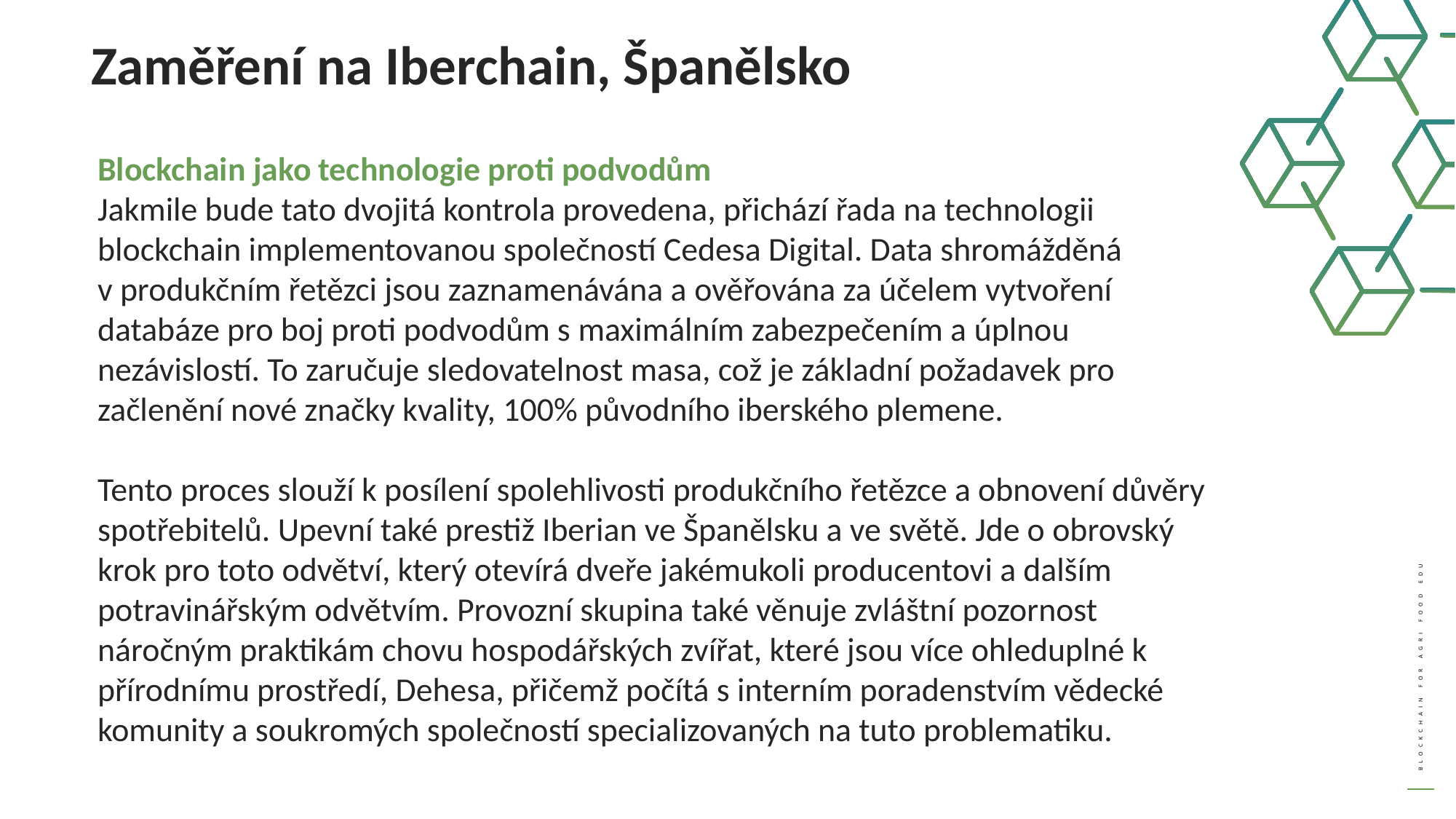

Zaměření na Iberchain, Španělsko
Blockchain jako technologie proti podvodům
Jakmile bude tato dvojitá kontrola provedena, přichází řada na technologii blockchain implementovanou společností Cedesa Digital. Data shromážděná v produkčním řetězci jsou zaznamenávána a ověřována za účelem vytvoření databáze pro boj proti podvodům s maximálním zabezpečením a úplnou nezávislostí. To zaručuje sledovatelnost masa, což je základní požadavek pro začlenění nové značky kvality, 100% původního iberského plemene.

Tento proces slouží k posílení spolehlivosti produkčního řetězce a obnovení důvěry spotřebitelů. Upevní také prestiž Iberian ve Španělsku a ve světě. Jde o obrovský krok pro toto odvětví, který otevírá dveře jakémukoli producentovi a dalším potravinářským odvětvím. Provozní skupina také věnuje zvláštní pozornost náročným praktikám chovu hospodářských zvířat, které jsou více ohleduplné k přírodnímu prostředí, Dehesa, přičemž počítá s interním poradenstvím vědecké komunity a soukromých společností specializovaných na tuto problematiku.